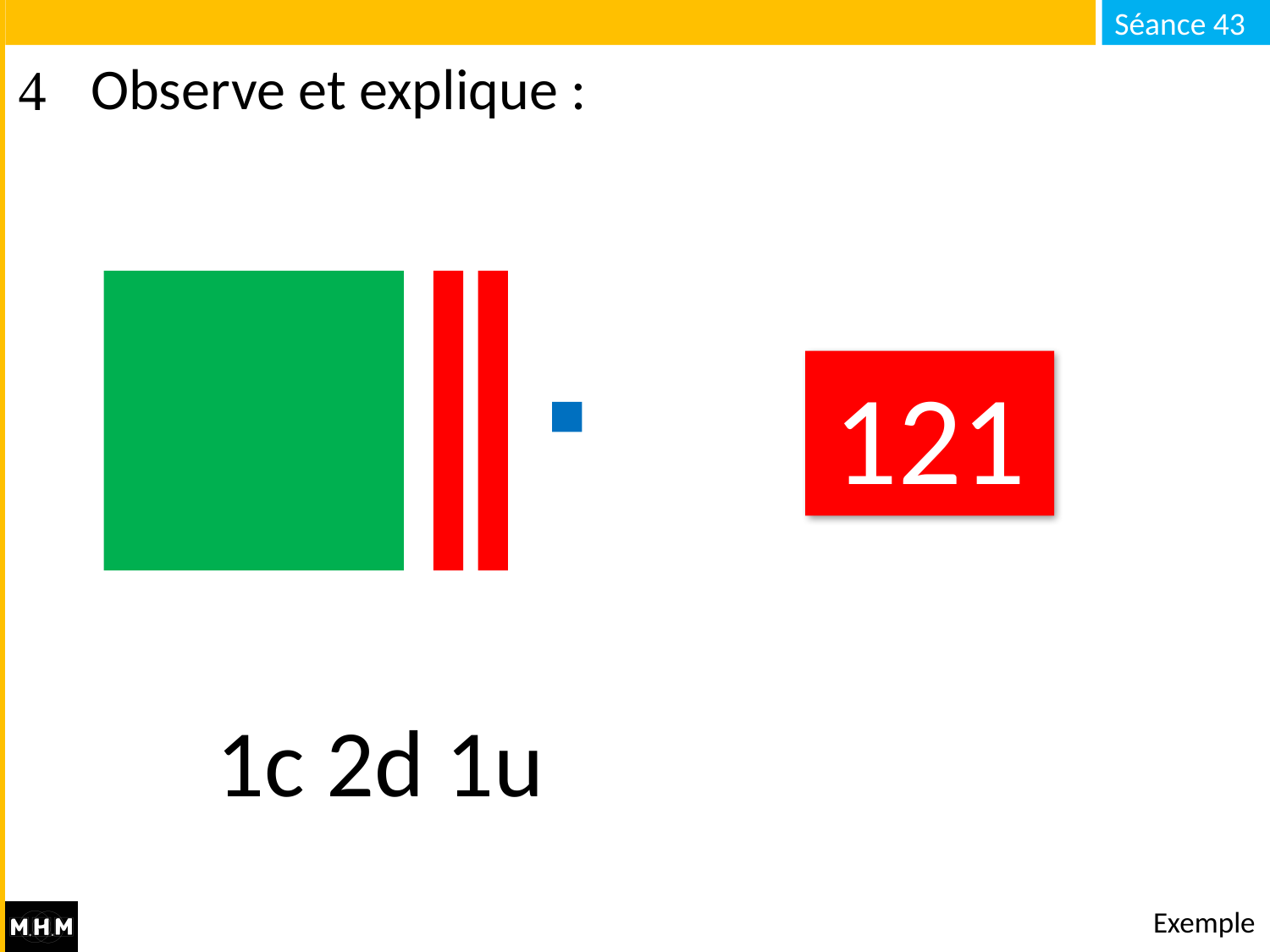

# Observe et explique :

121

1c 2d 1u
Exemple